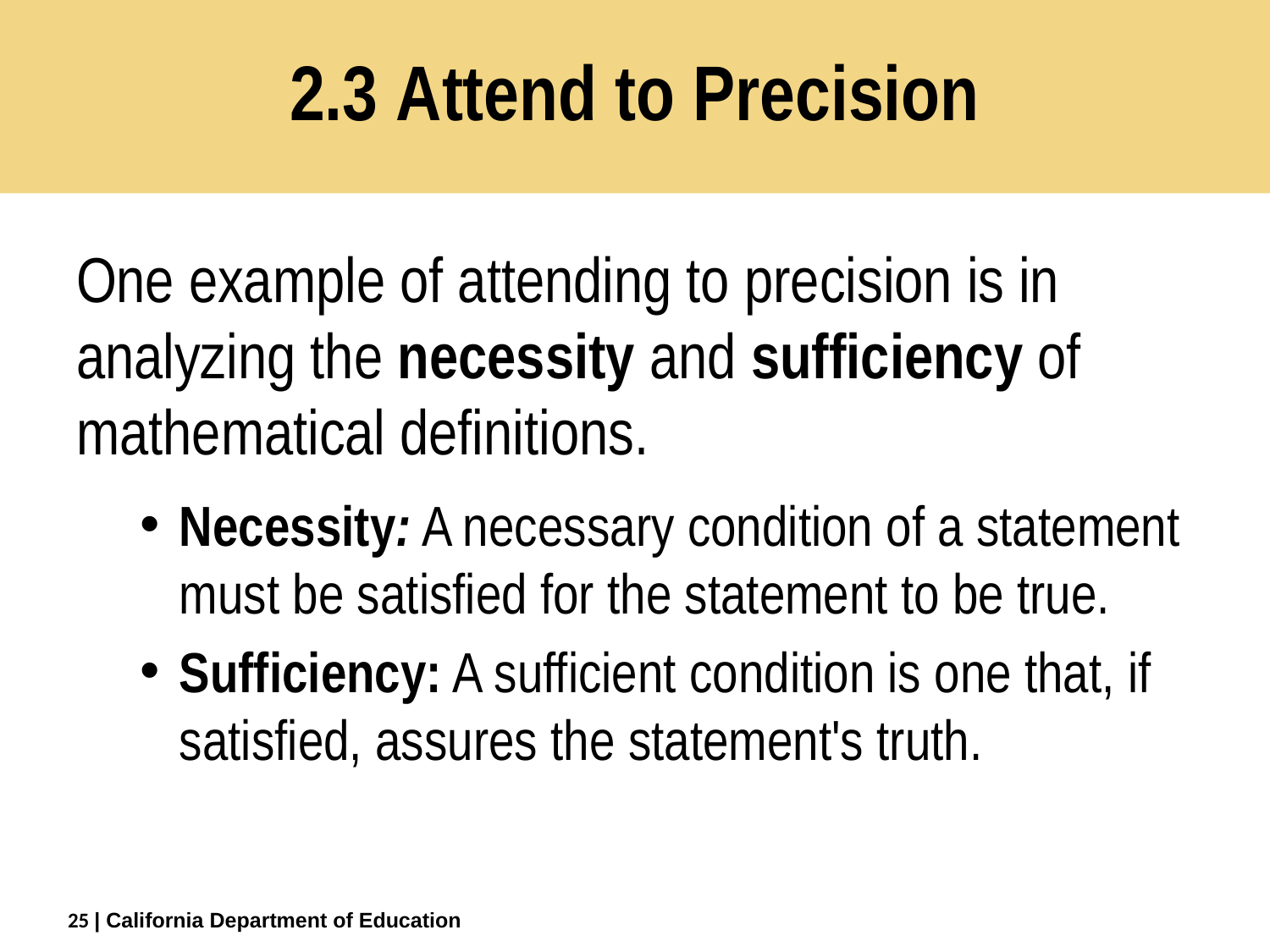

# 2.3 Attend to Precision
One example of attending to precision is in analyzing the necessity and sufficiency of mathematical definitions.
Necessity: A necessary condition of a statement must be satisfied for the statement to be true.
Sufficiency: A sufficient condition is one that, if satisfied, assures the statement's truth.

25
| California Department of Education